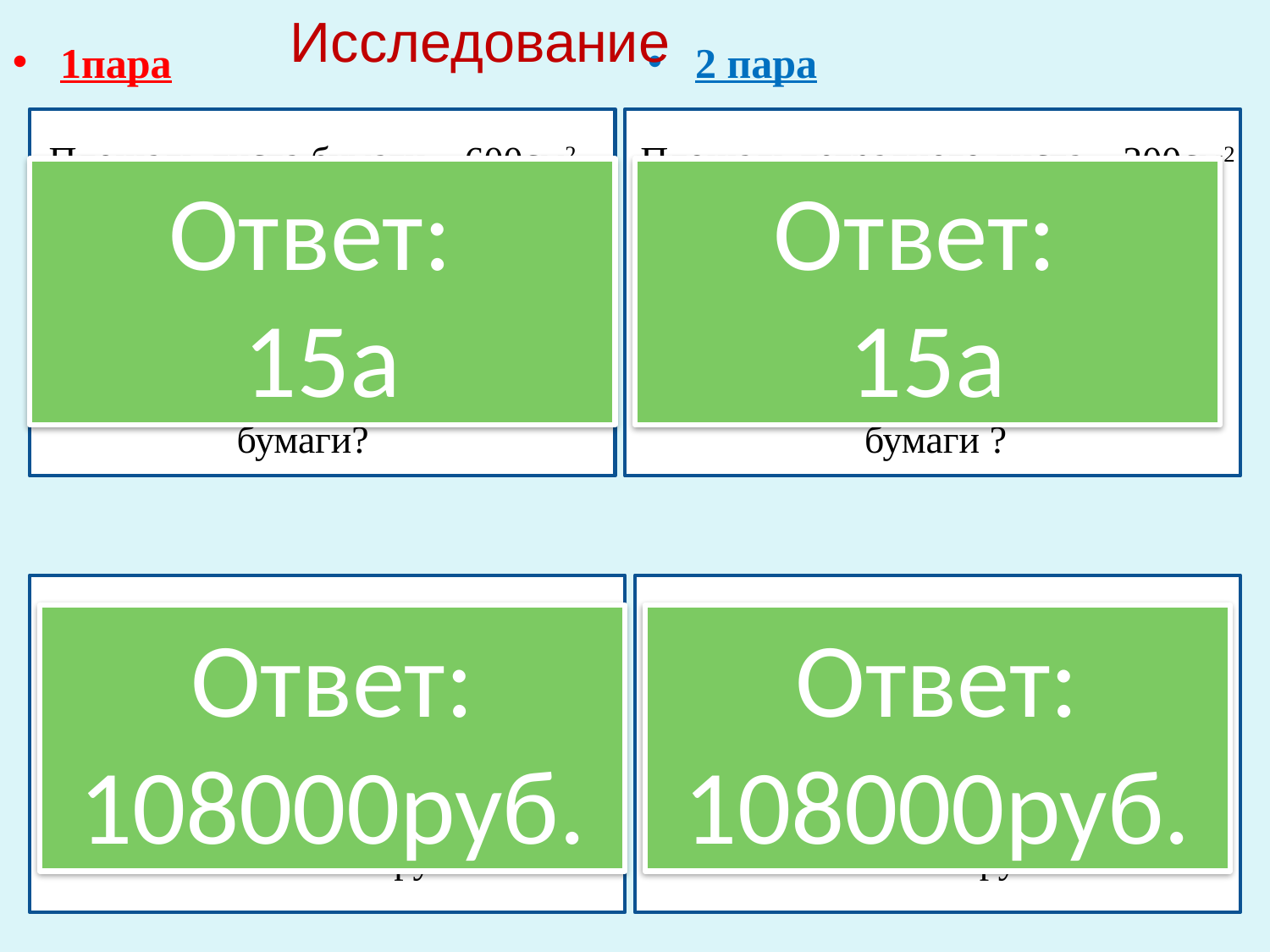

Исследование
1пара
2 пара

Площадь листа бумаги – 600см2
С какой площади потребуется
 вырубить лес,
чтобы  изготовить 100 пачек
( в каждой пачке 100 листов),
если с 1а получается 40м2 бумаги?
Площадь тетрадного листа – 300см2
С какой площади потребуется
вырубить лес,
чтобы  изготовить 500 тетрадей
( в каждой тетради 40 листов),
если с 1а получается 40м2
 бумаги ?
Ответ:
15а
Ответ:
15а

Размеры оконного стекла –
100см · 150см
Сколько потребуется денег для установки 12 пластиковых окон,
если  1м2 пластиковых окон
стоит  6000 руб?
Размеры оконного стекла –
100см · 150см
Сколько потребуется денег для установки 24 простых окон,
если  1м2 стекольного полотна
стоит  3000 руб?
Ответ: 108000руб.
Ответ: 108000руб.